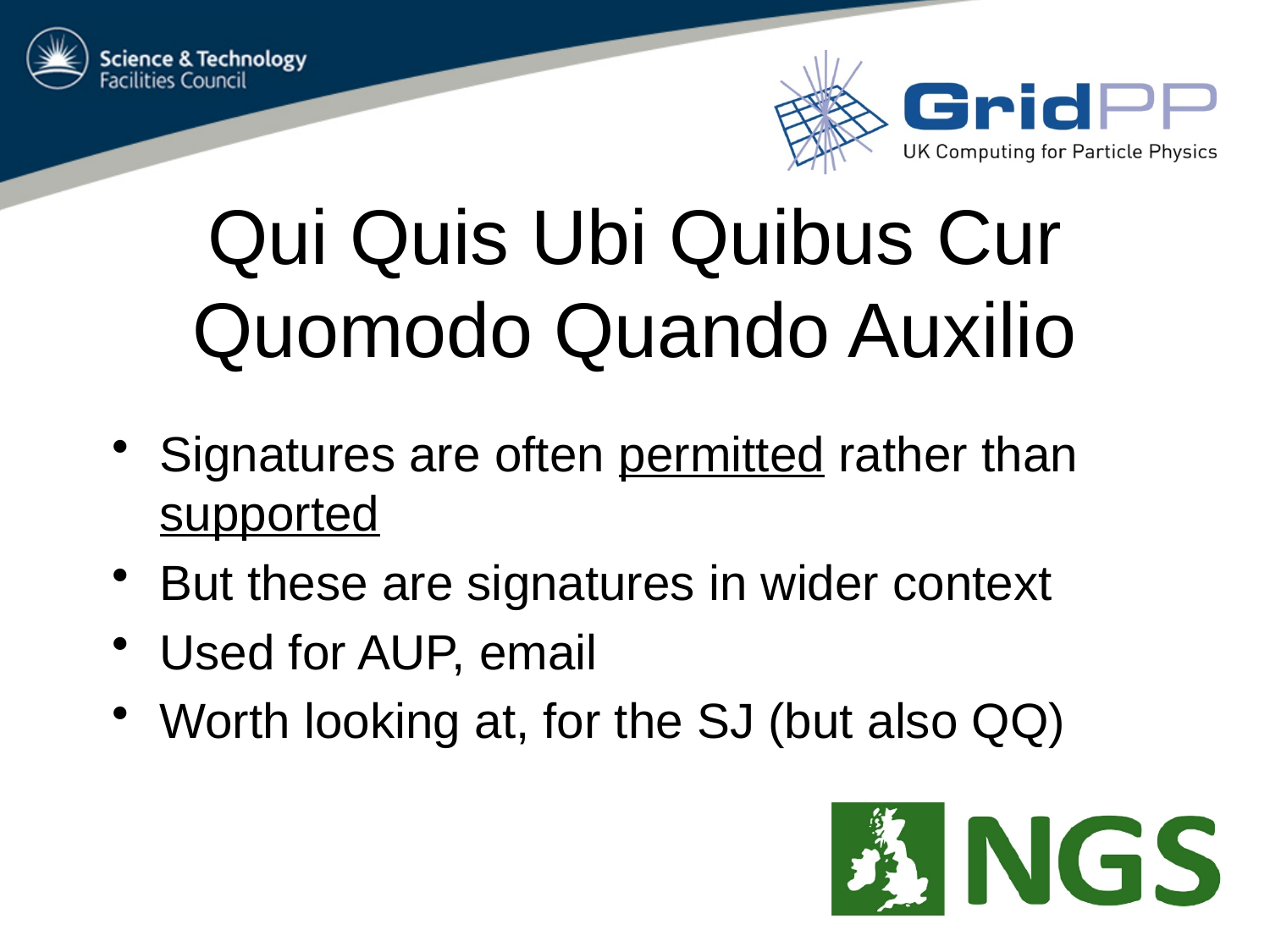

# Qui Quis Ubi Quibus Cur Quomodo Quando Auxilio
Signatures are often permitted rather than supported
But these are signatures in wider context
Used for AUP, email
Worth looking at, for the SJ (but also QQ)